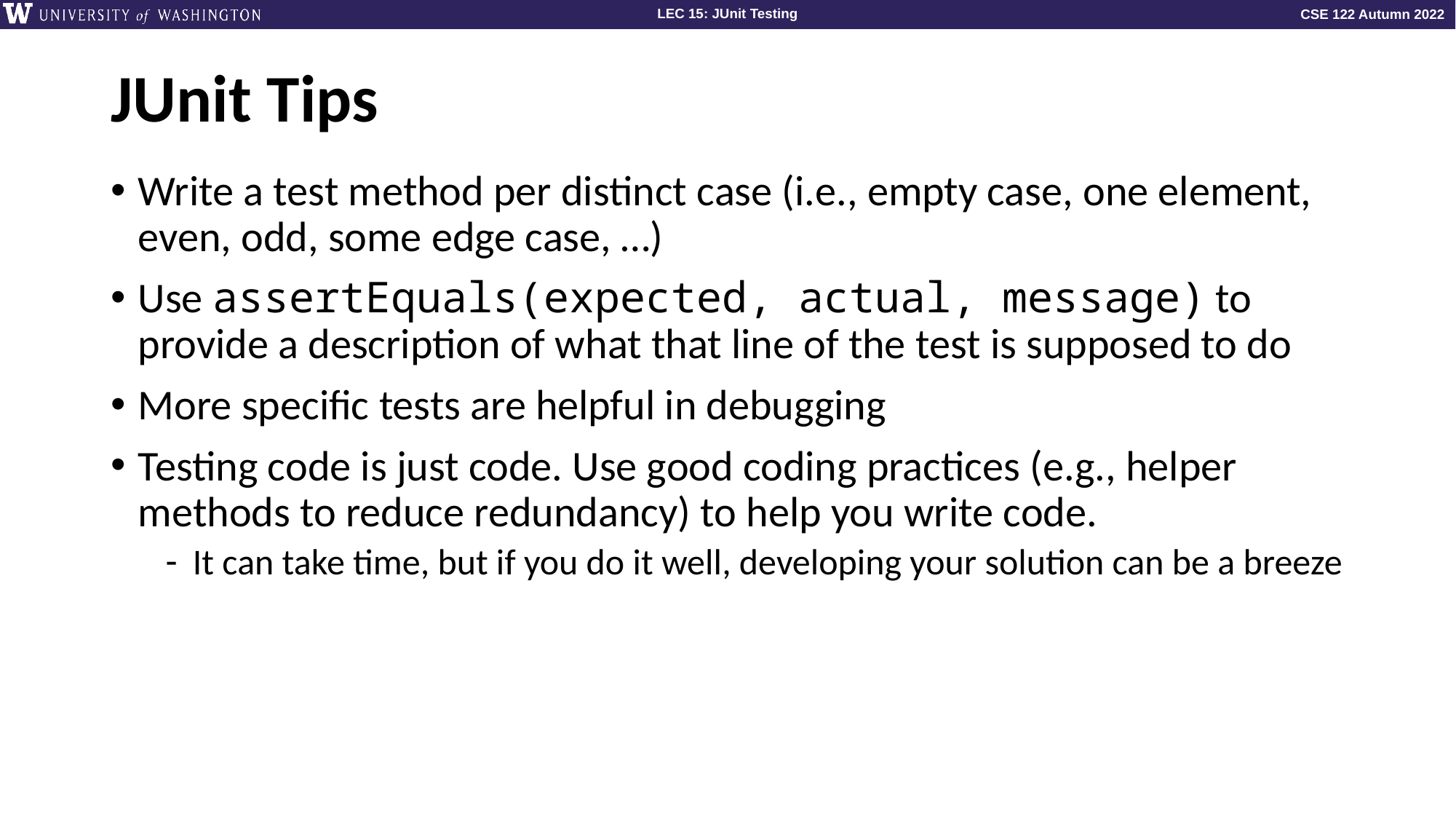

# JUnit Tips
Write a test method per distinct case (i.e., empty case, one element, even, odd, some edge case, …)
Use assertEquals(expected, actual, message) to provide a description of what that line of the test is supposed to do
More specific tests are helpful in debugging
Testing code is just code. Use good coding practices (e.g., helper methods to reduce redundancy) to help you write code.
It can take time, but if you do it well, developing your solution can be a breeze